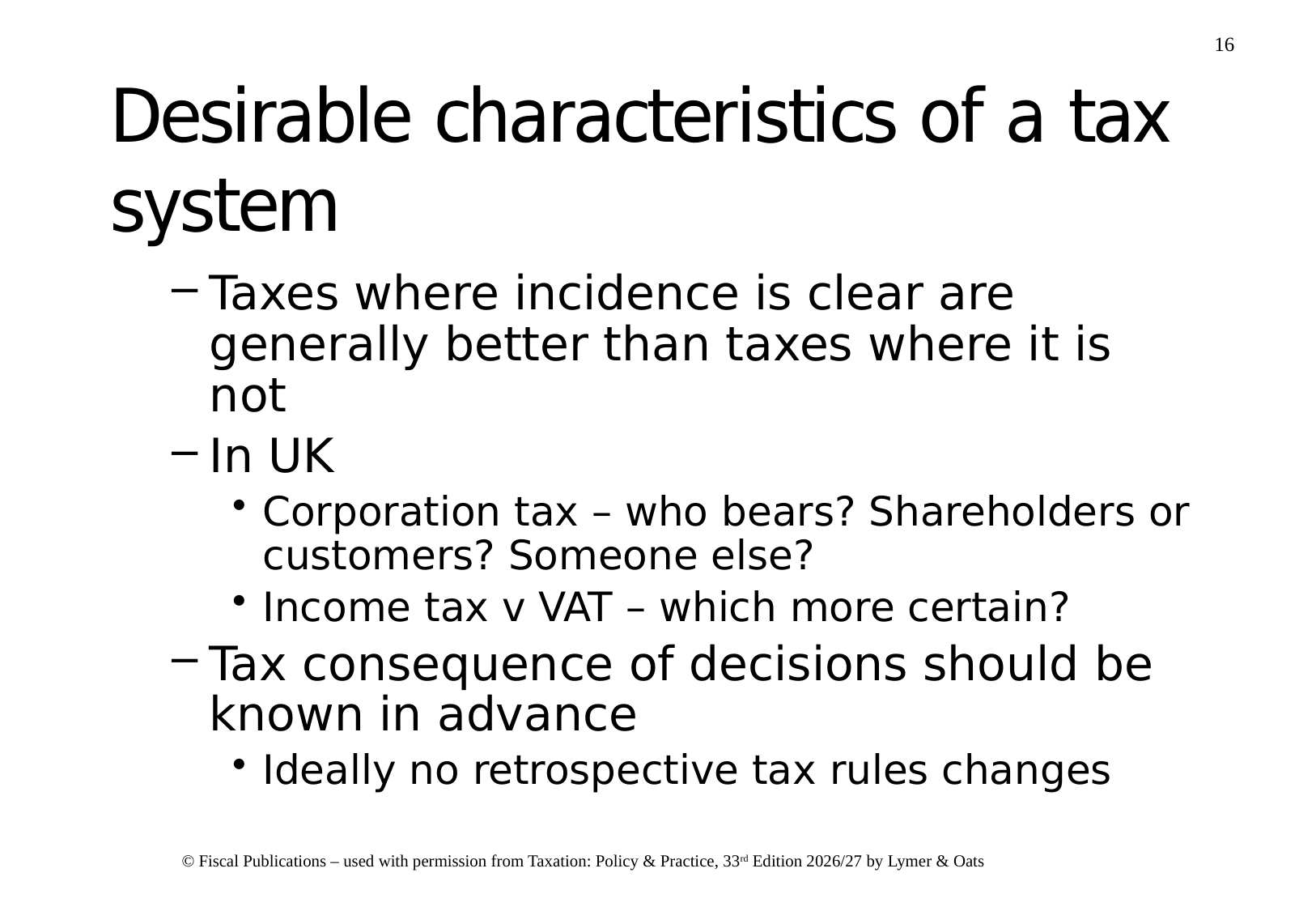

# Desirable characteristics of a tax system
Taxes where incidence is clear are generally better than taxes where it is not
In UK
Corporation tax – who bears? Shareholders or customers? Someone else?
Income tax v VAT – which more certain?
Tax consequence of decisions should be known in advance
Ideally no retrospective tax rules changes